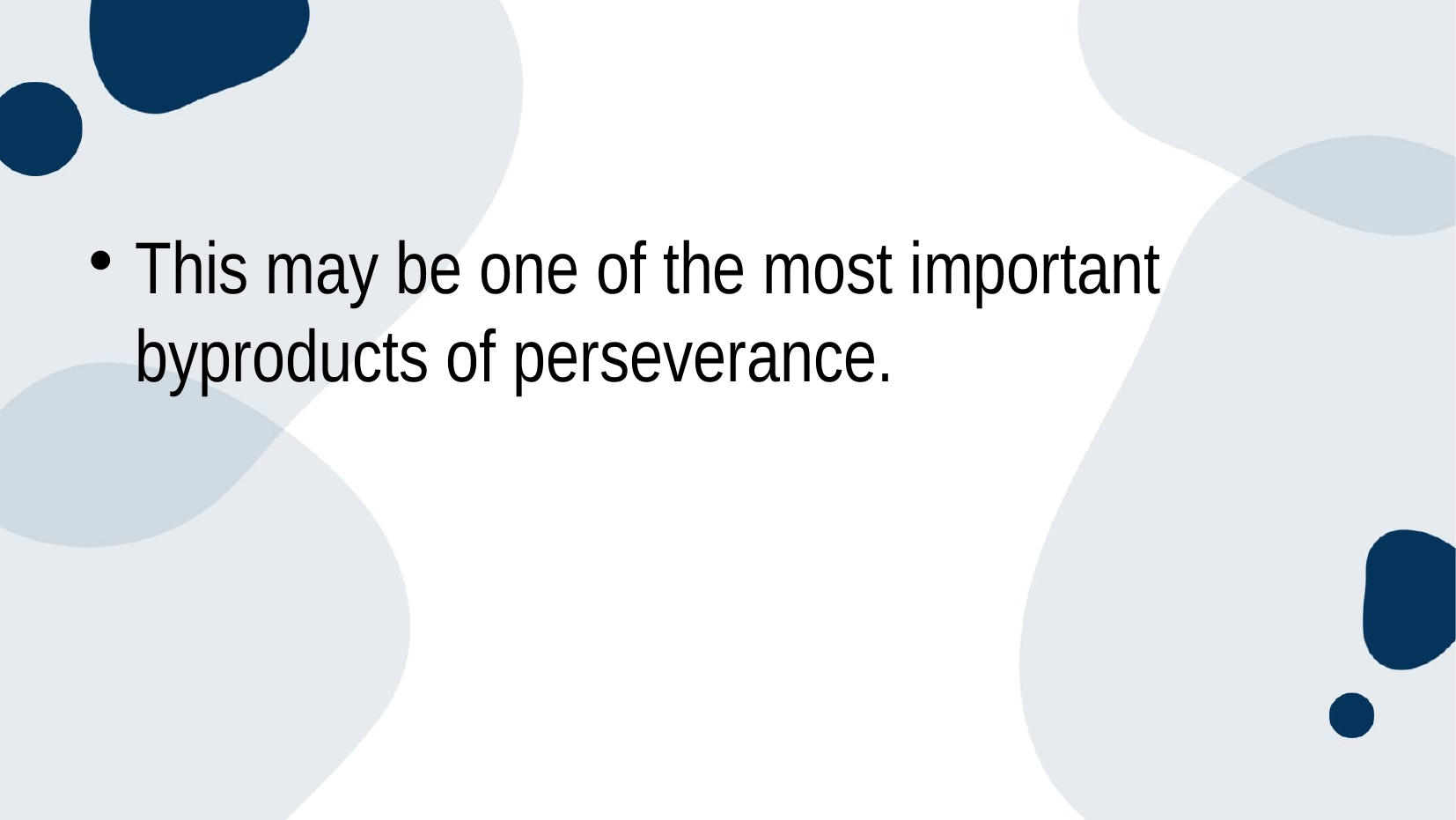

#
This may be one of the most important byproducts of perseverance.